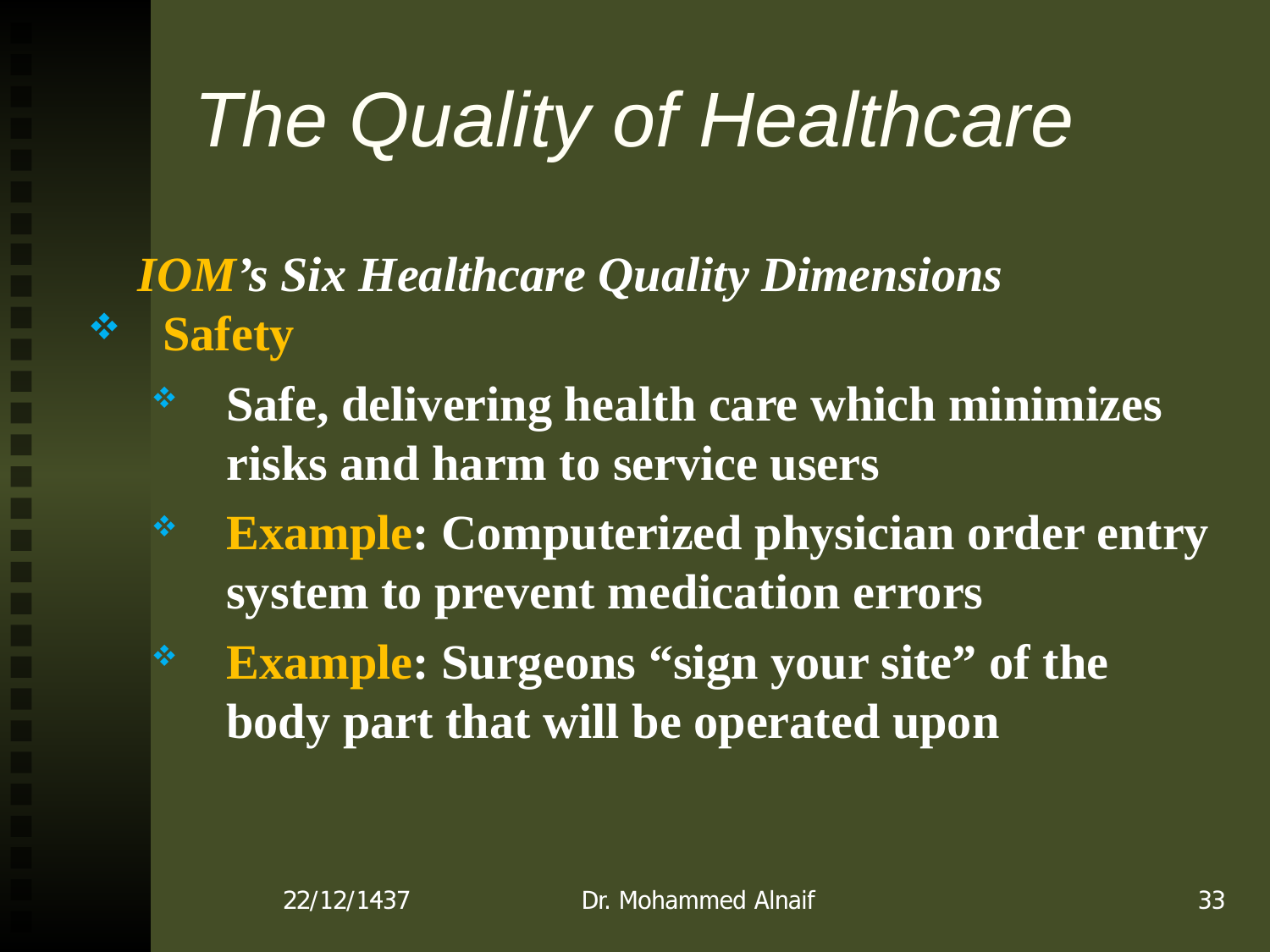

# The Quality of Healthcare
IOM’s Six Healthcare Quality Dimensions
Safety
Safe, delivering health care which minimizes risks and harm to service users
Example: Computerized physician order entry system to prevent medication errors
Example: Surgeons “sign your site” of the body part that will be operated upon
22/12/1437
Dr. Mohammed Alnaif
33